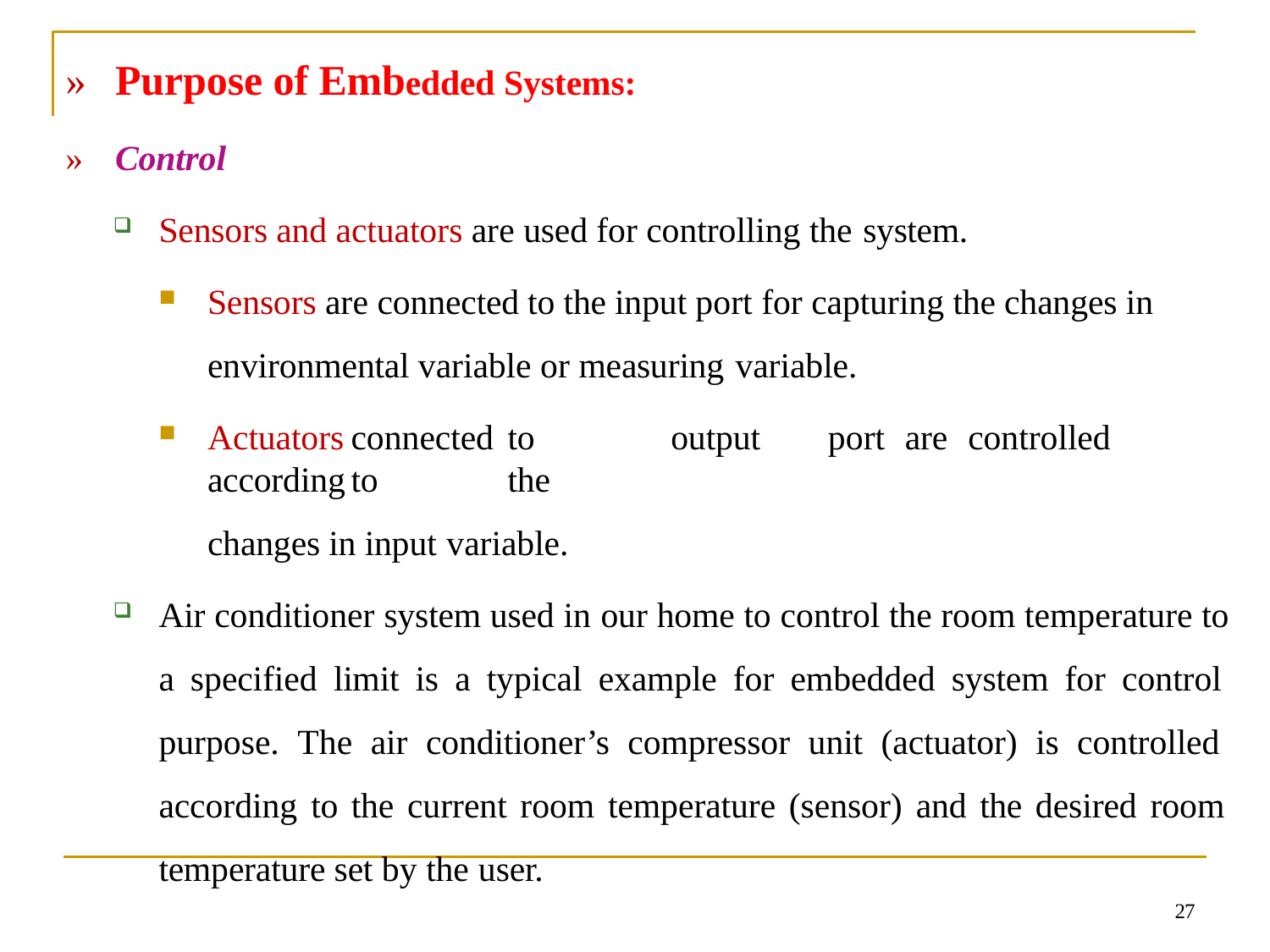

# »	Purpose of Embedded Systems:
»	Control
Sensors and actuators are used for controlling the system.
Sensors are connected to the input port for capturing the changes in  environmental variable or measuring variable.
Actuators	connected	to	output	port	are	controlled	according	to	the
changes in input variable.
Air conditioner system used in our home to control the room temperature to  a specified limit is a typical example for embedded system for control  purpose. The air conditioner’s compressor unit (actuator) is controlled  according to the current room temperature (sensor) and the desired room  temperature set by the user.

27